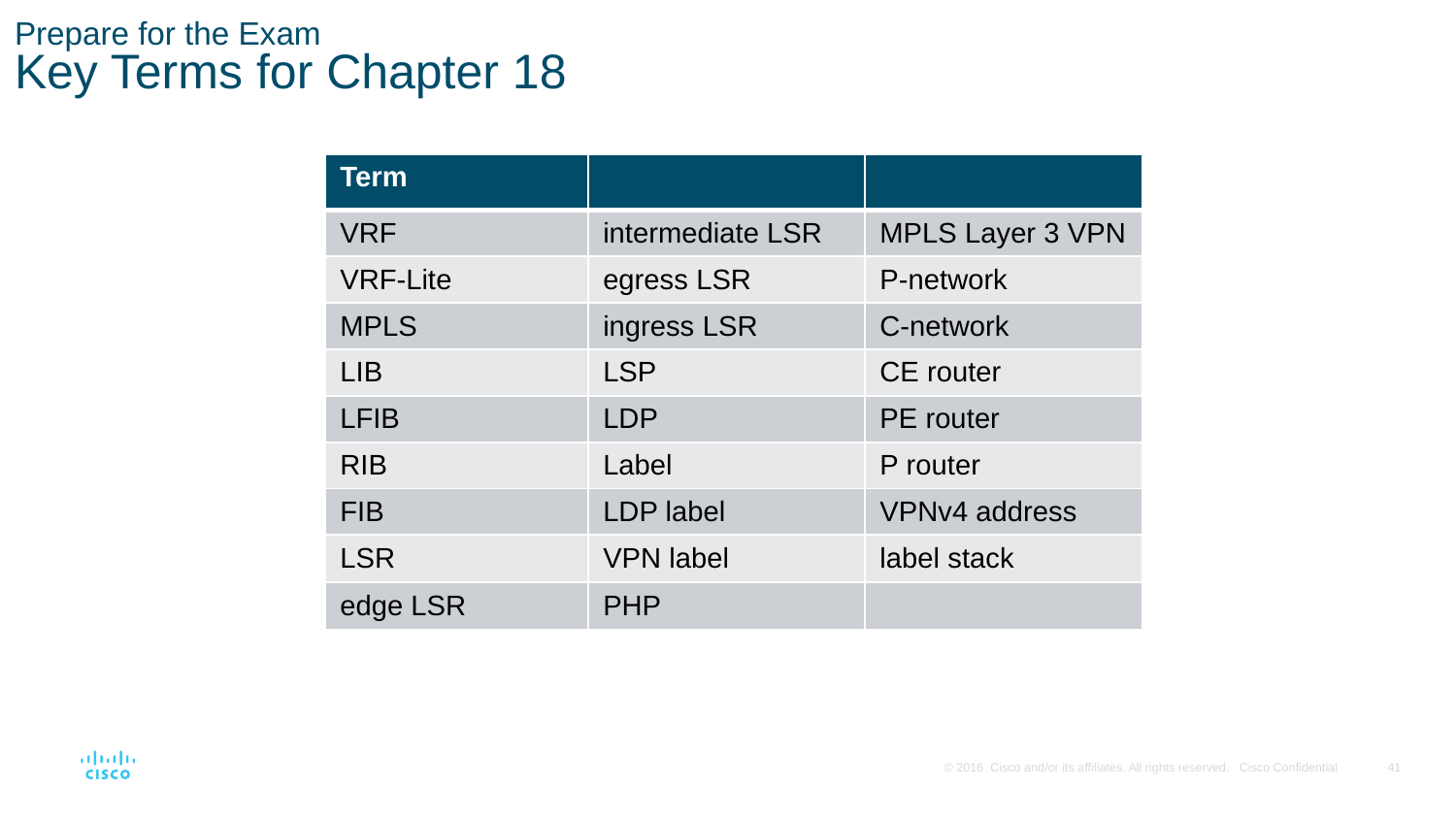

# Prepare for the Exam Key Terms for Chapter 18
| Term |  |  |
| --- | --- | --- |
| VRF | intermediate LSR | MPLS Layer 3 VPN |
| VRF-Lite | egress LSR | P-network |
| MPLS | ingress LSR | C-network |
| LIB | LSP | CE router |
| LFIB | LDP | PE router |
| RIB | Label | P router |
| FIB | LDP label | VPNv4 address |
| LSR | VPN label | label stack |
| edge LSR | PHP |  |